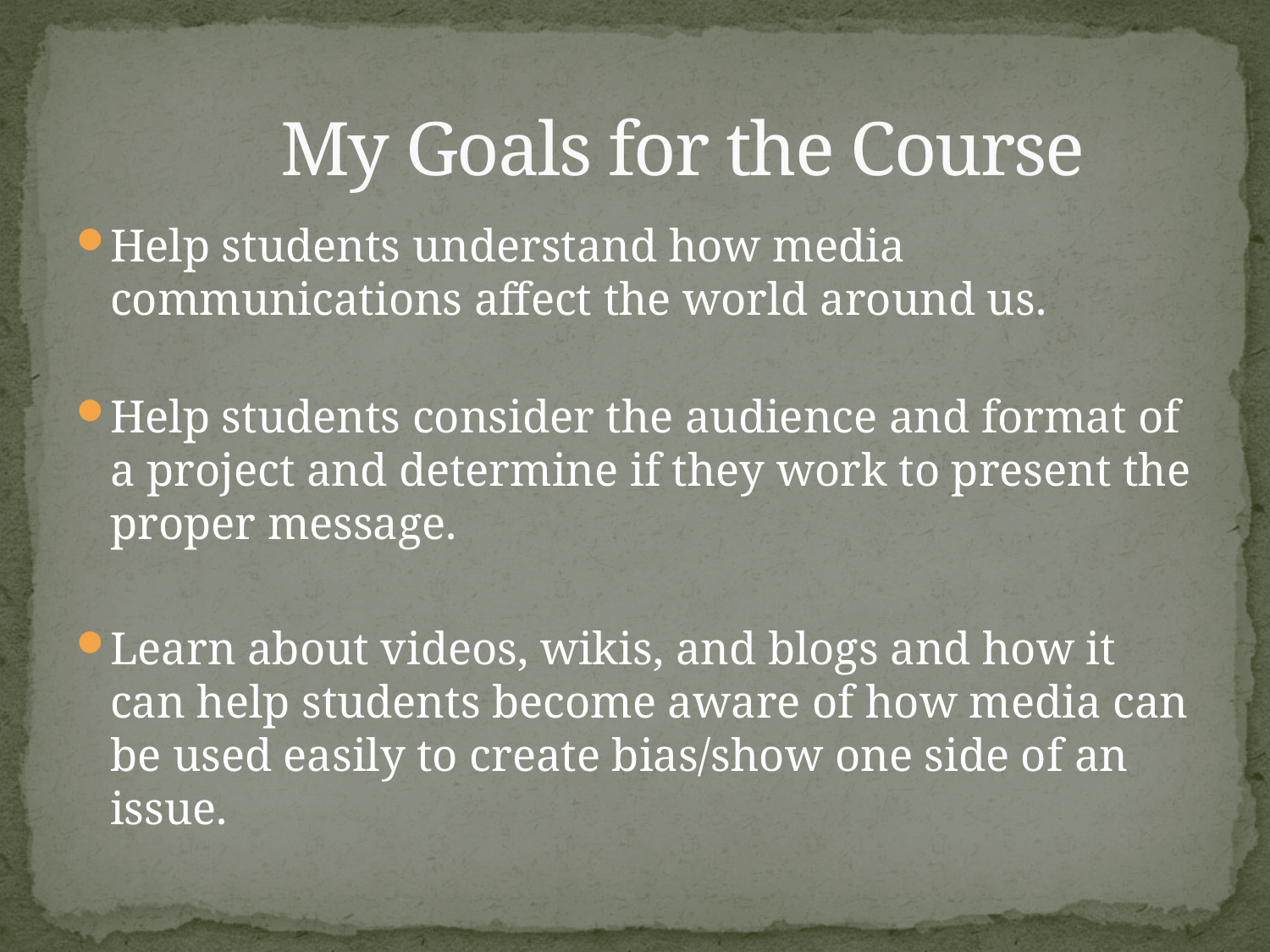

# My Goals for the Course
Help students understand how media communications affect the world around us.

Help students consider the audience and format of a project and determine if they work to present the proper message.

Learn about videos, wikis, and blogs and how it can help students become aware of how media can be used easily to create bias/show one side of an issue.